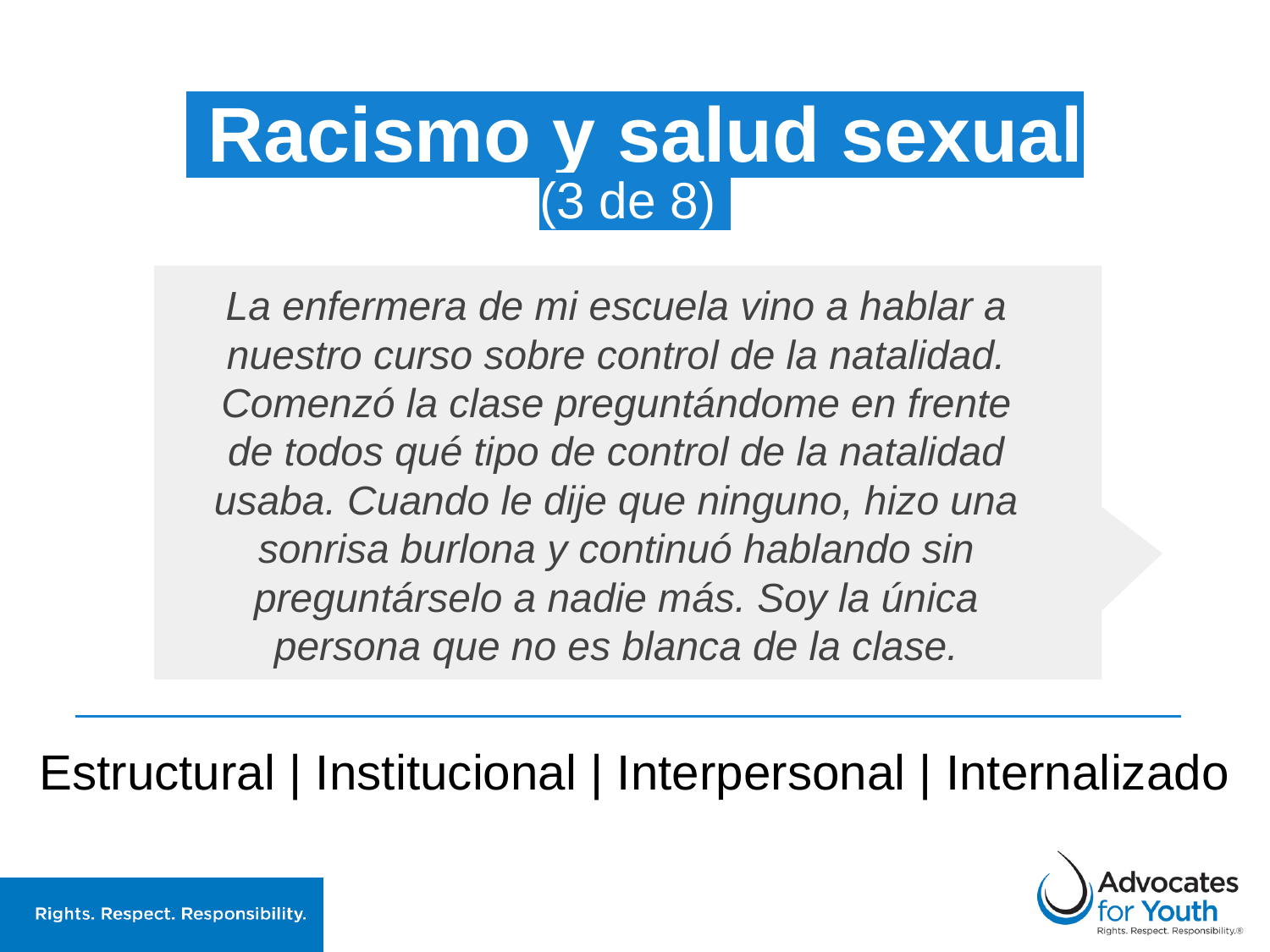

# Racismo y salud sexual
(3 de 8)
La enfermera de mi escuela vino a hablar a nuestro curso sobre control de la natalidad. Comenzó la clase preguntándome en frente de todos qué tipo de control de la natalidad usaba. Cuando le dije que ninguno, hizo una sonrisa burlona y continuó hablando sin preguntárselo a nadie más. Soy la única persona que no es blanca de la clase.
Estructural | Institucional | Interpersonal | Internalizado